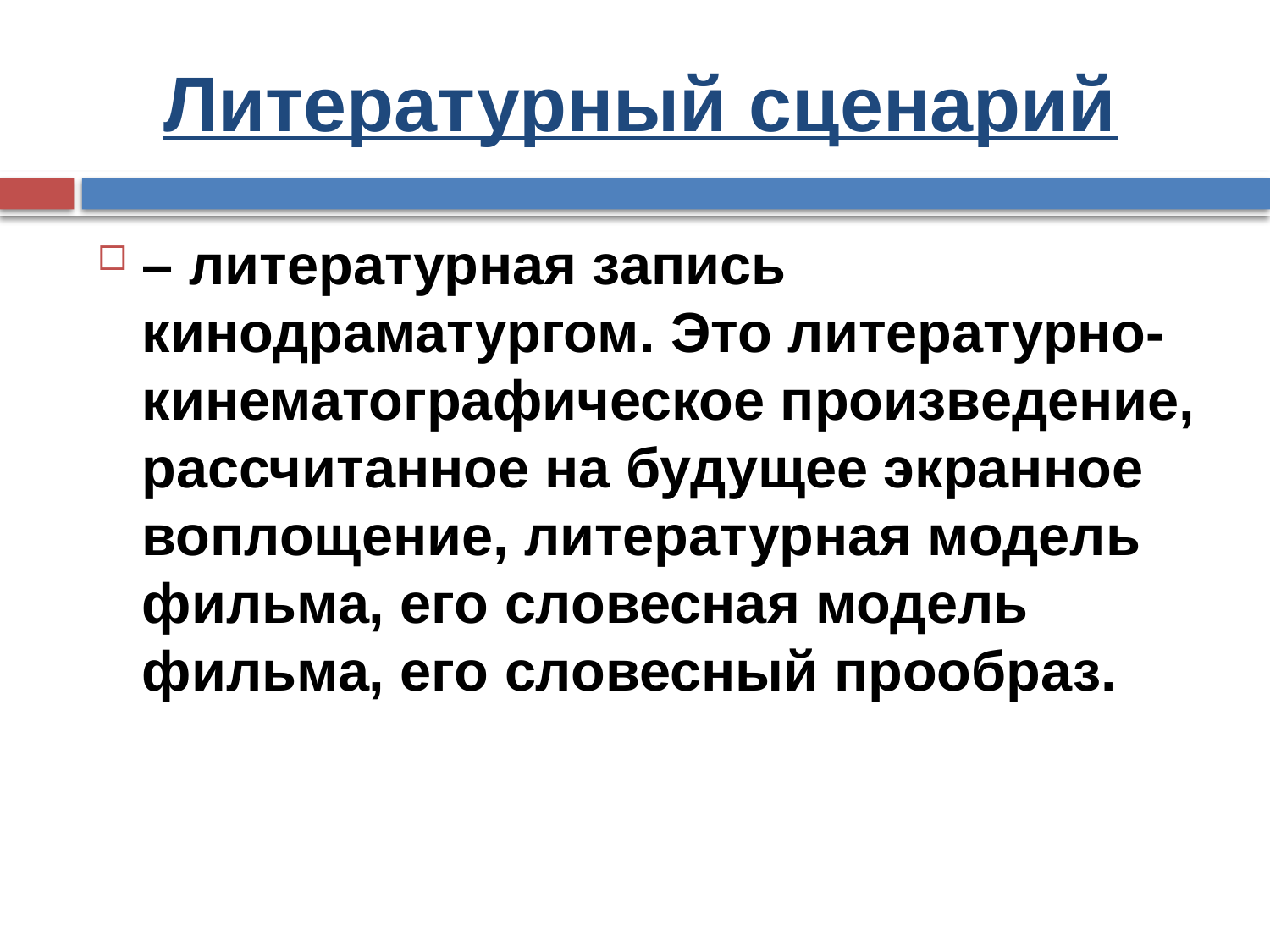

# Литературный сценарий
– литературная запись кинодраматургом. Это литературно-кинематографическое произведение, рассчитанное на будущее экранное воплощение, литературная модель фильма, его словесная модель фильма, его словесный прообраз.